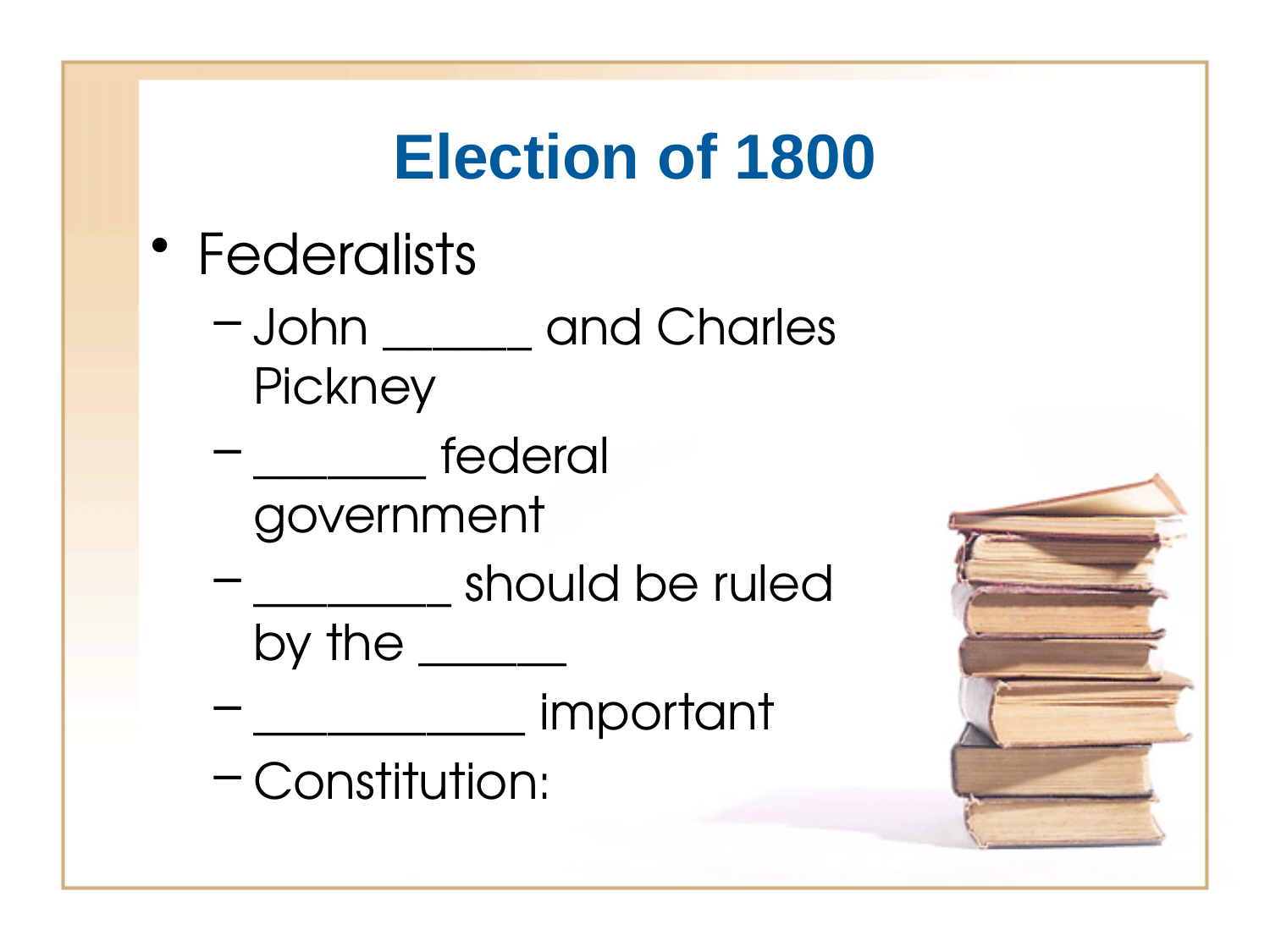

# Election of 1800
Federalists
John ______ and Charles Pickney
_______ federal government
________ should be ruled by the ______
___________ important
Constitution: